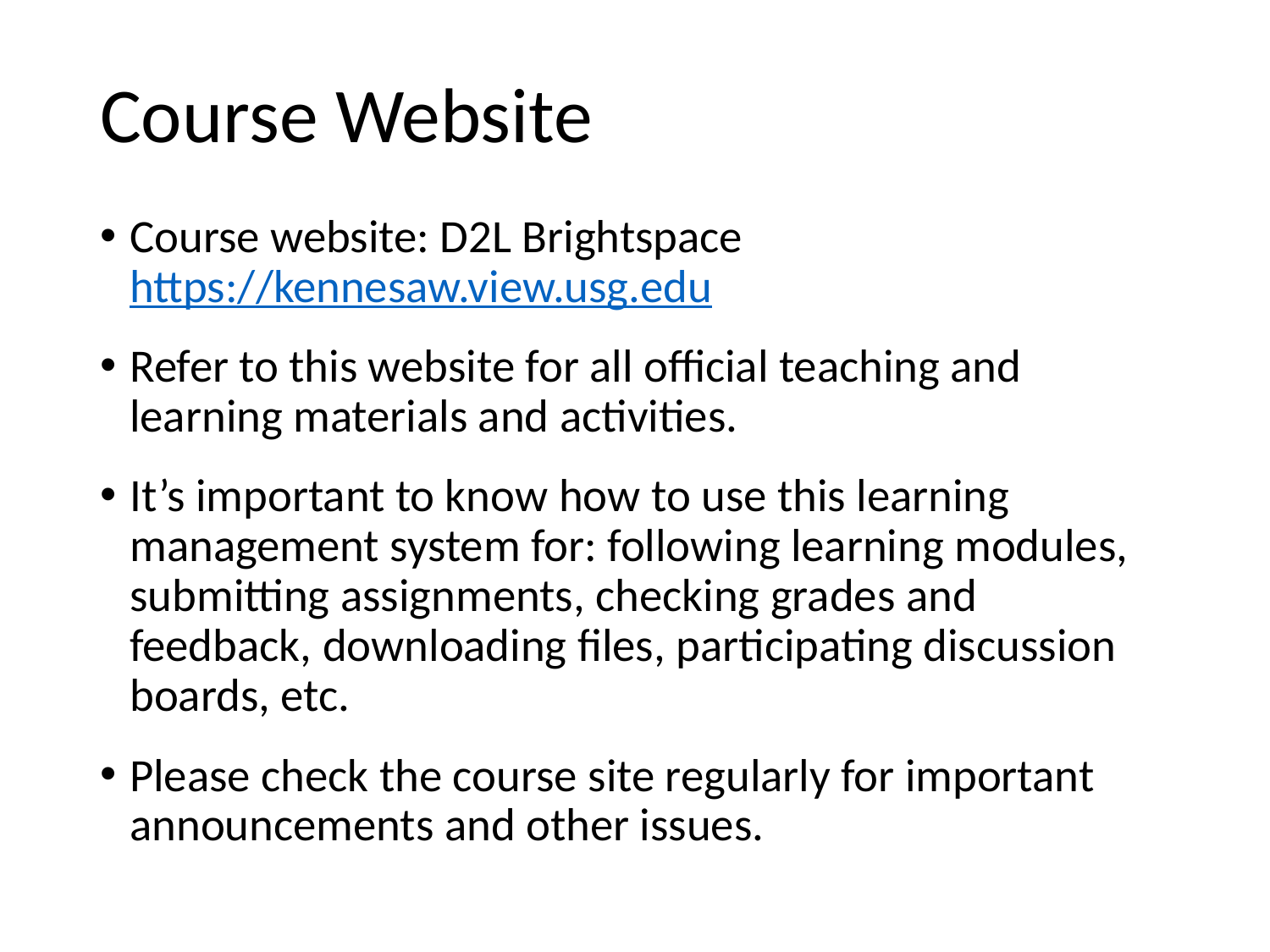

# Course Website
Course website: D2L Brightspace https://kennesaw.view.usg.edu
Refer to this website for all official teaching and learning materials and activities.
It’s important to know how to use this learning management system for: following learning modules, submitting assignments, checking grades and feedback, downloading files, participating discussion boards, etc.
Please check the course site regularly for important announcements and other issues.